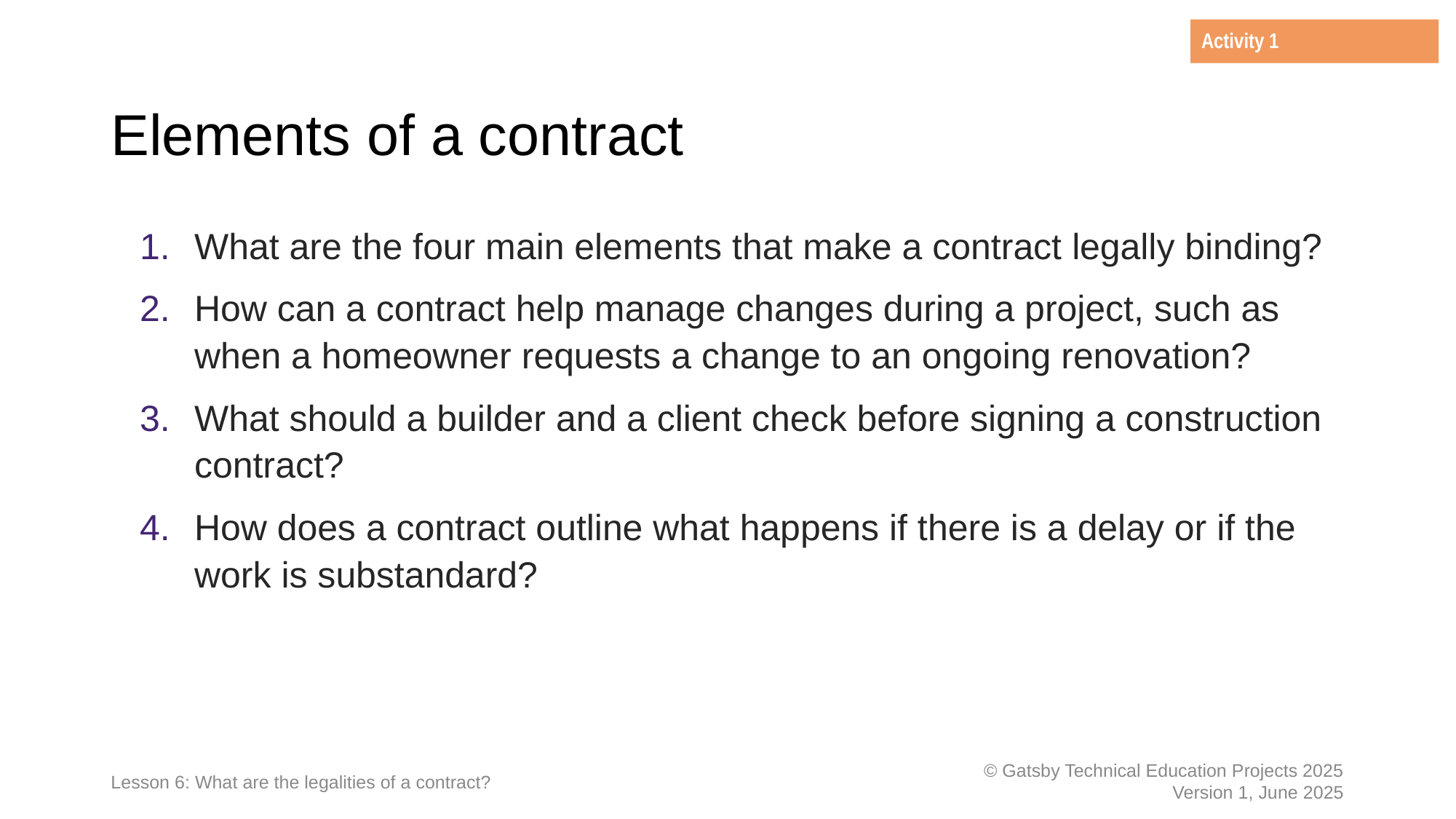

Activity 1
# Elements of a contract
What are the four main elements that make a contract legally binding?
How can a contract help manage changes during a project, such as when a homeowner requests a change to an ongoing renovation?
What should a builder and a client check before signing a construction contract?
How does a contract outline what happens if there is a delay or if the work is substandard?

Lesson 6: What are the legalities of a contract?